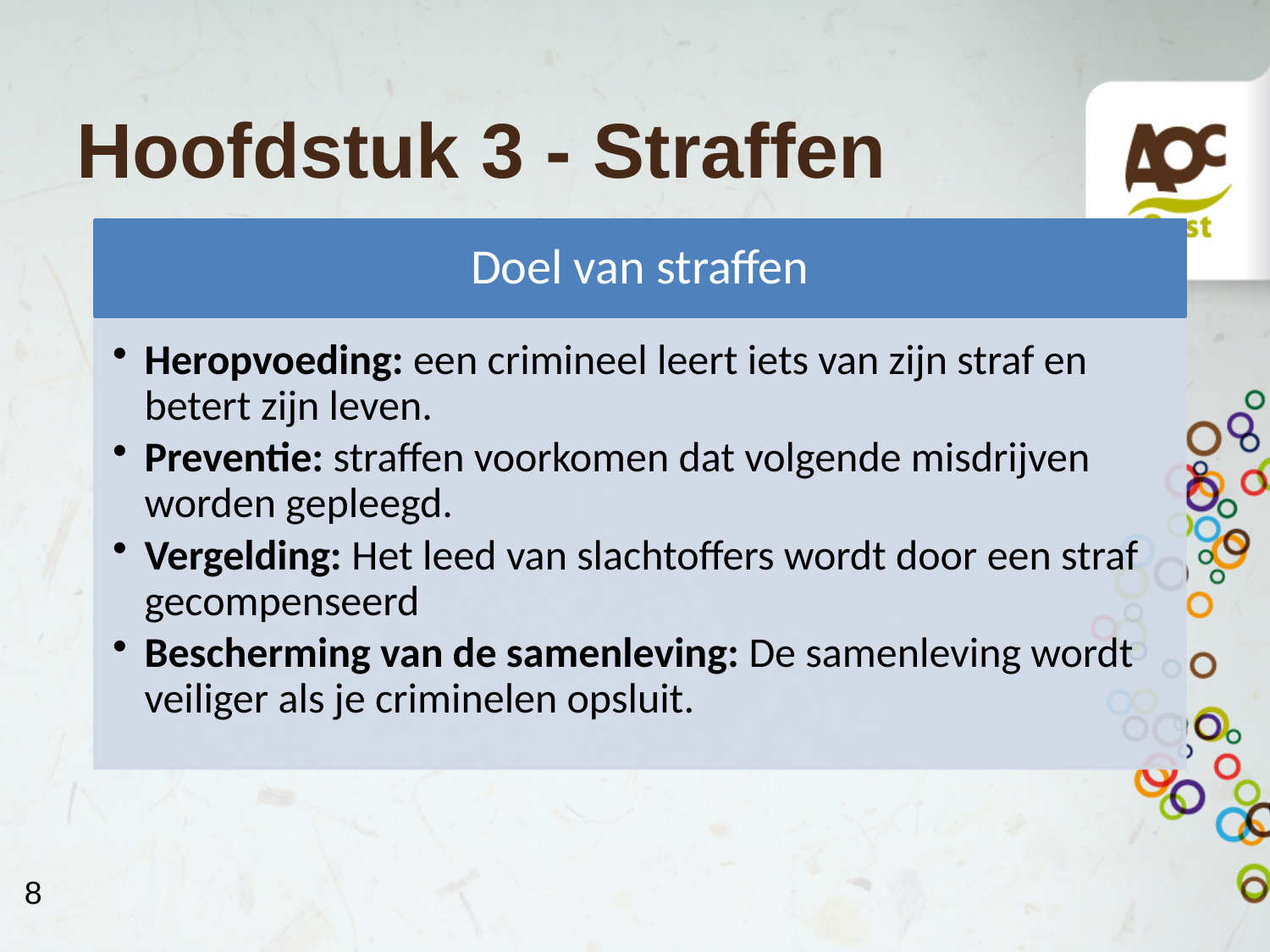

# Hoofdstuk 3 - Straffen
Doel van straffen
Heropvoeding: een crimineel leert iets van zijn straf en betert zijn leven.
Preventie: straffen voorkomen dat volgende misdrijven worden gepleegd.
Vergelding: Het leed van slachtoffers wordt door een straf gecompenseerd
Bescherming van de samenleving: De samenleving wordt veiliger als je criminelen opsluit.

8